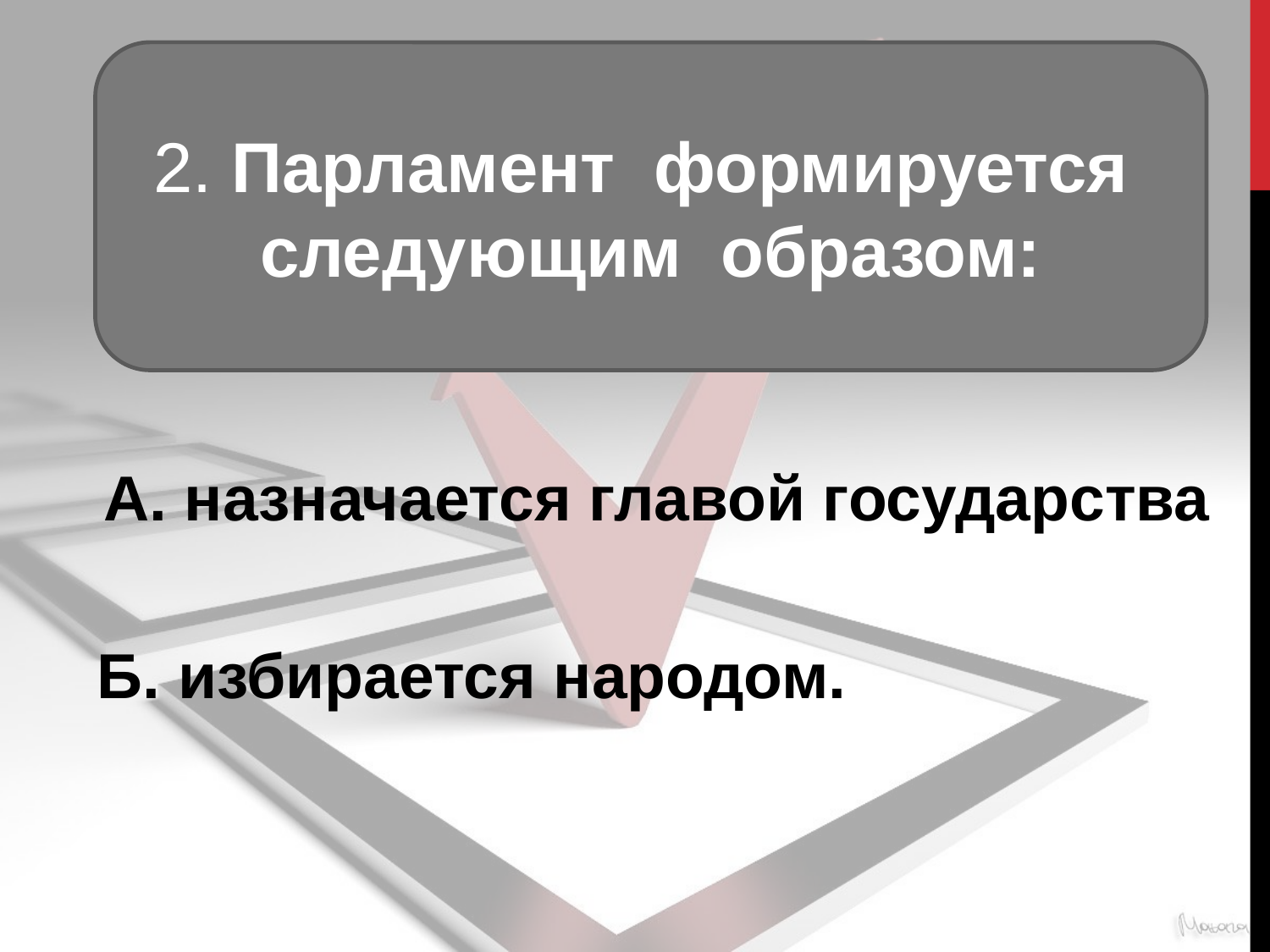

2. Парламент  формируется  следующим  образом:
   А. назначается главой государства
   Б. избирается народом.